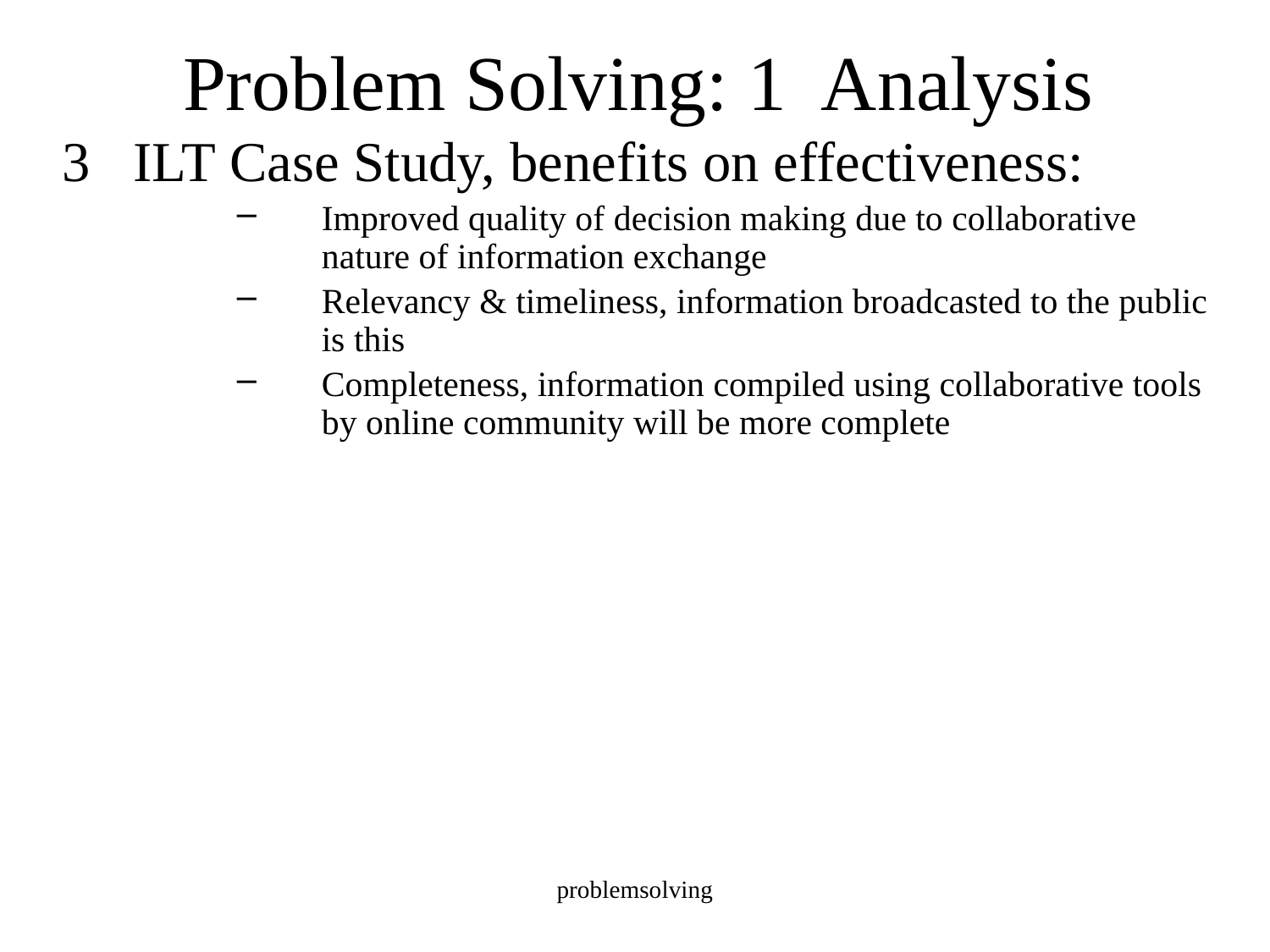

# Problem Solving: 1  Analysis
ILT Case Study, benefits on effectiveness:
Improved quality of decision making due to collaborative nature of information exchange
Relevancy & timeliness, information broadcasted to the public is this
Completeness, information compiled using collaborative tools by online community will be more complete

problemsolving